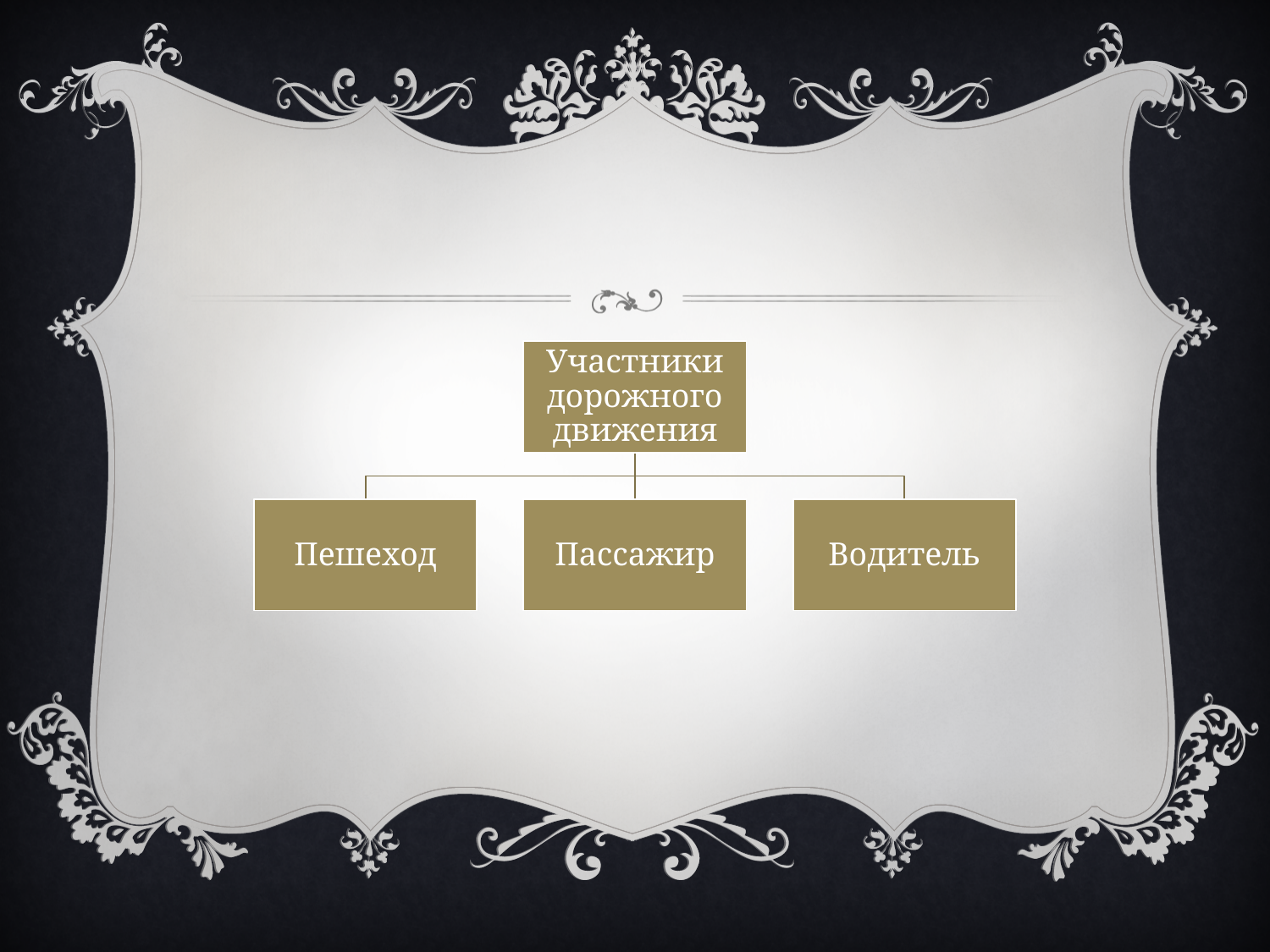

#
Участники дорожного движения
Пешеход
Пассажир
Водитель